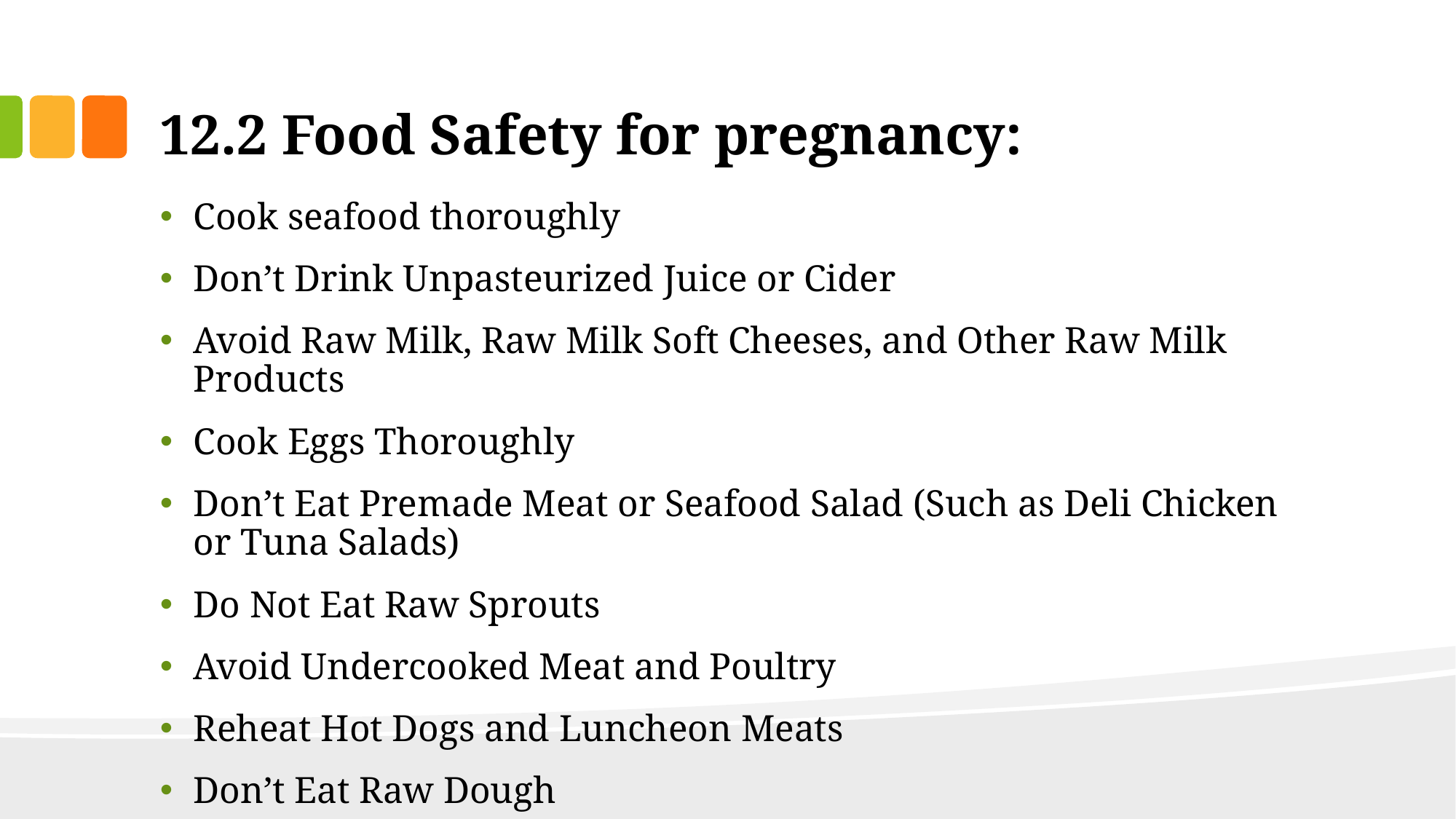

# 12.2 Food Safety for pregnancy:
Cook seafood thoroughly
Don’t Drink Unpasteurized Juice or Cider
Avoid Raw Milk, Raw Milk Soft Cheeses, and Other Raw Milk Products
Cook Eggs Thoroughly
Don’t Eat Premade Meat or Seafood Salad (Such as Deli Chicken or Tuna Salads)
Do Not Eat Raw Sprouts
Avoid Undercooked Meat and Poultry
Reheat Hot Dogs and Luncheon Meats
Don’t Eat Raw Dough